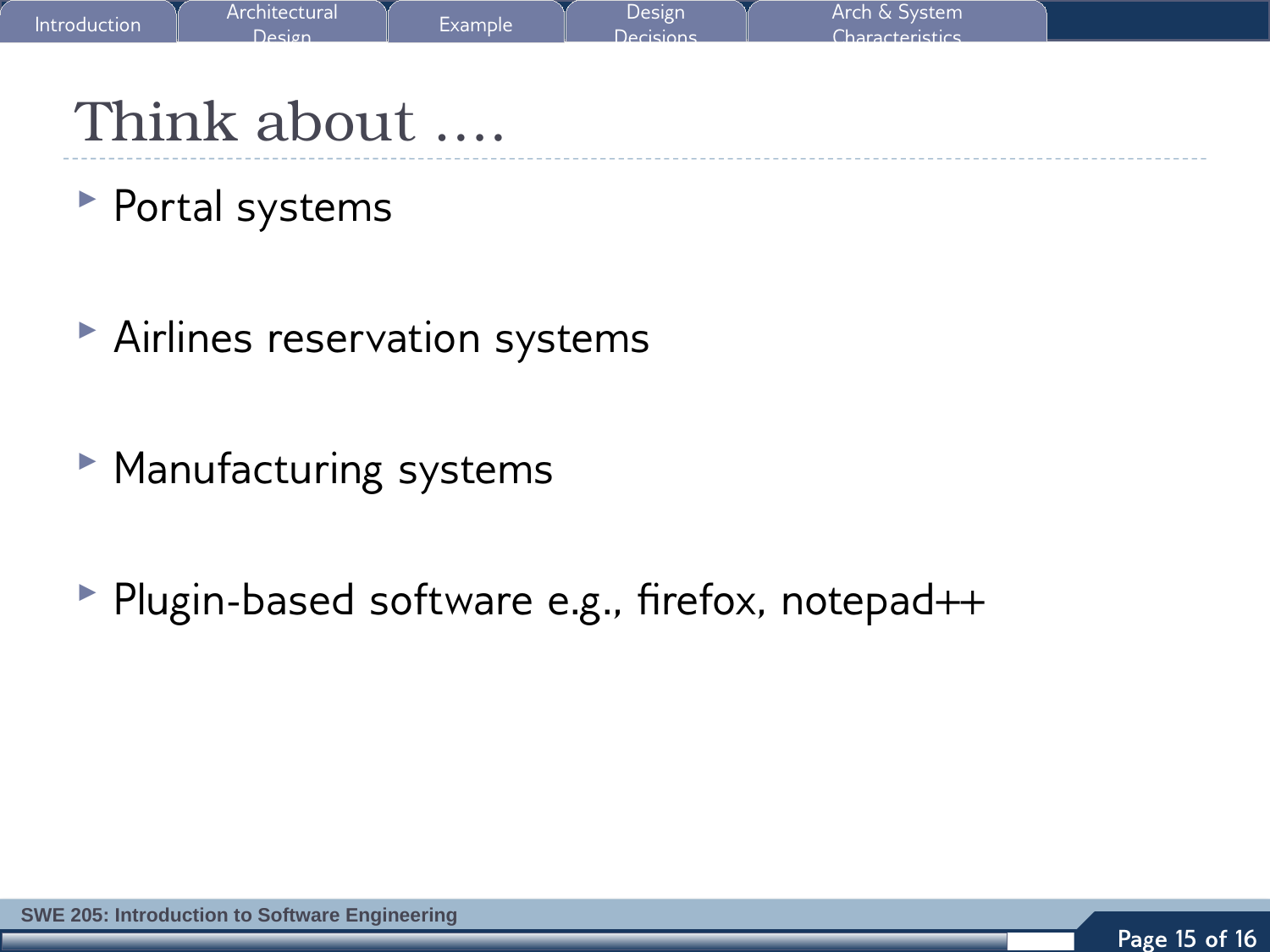

Introduction
Architectural Design
Example
Design Decisions
Arch & System Characteristics
# Think about ….
Portal systems

Airlines reservation systems

Manufacturing systems

Plugin-based software e.g., firefox, notepad++

15
Page 15 of 16